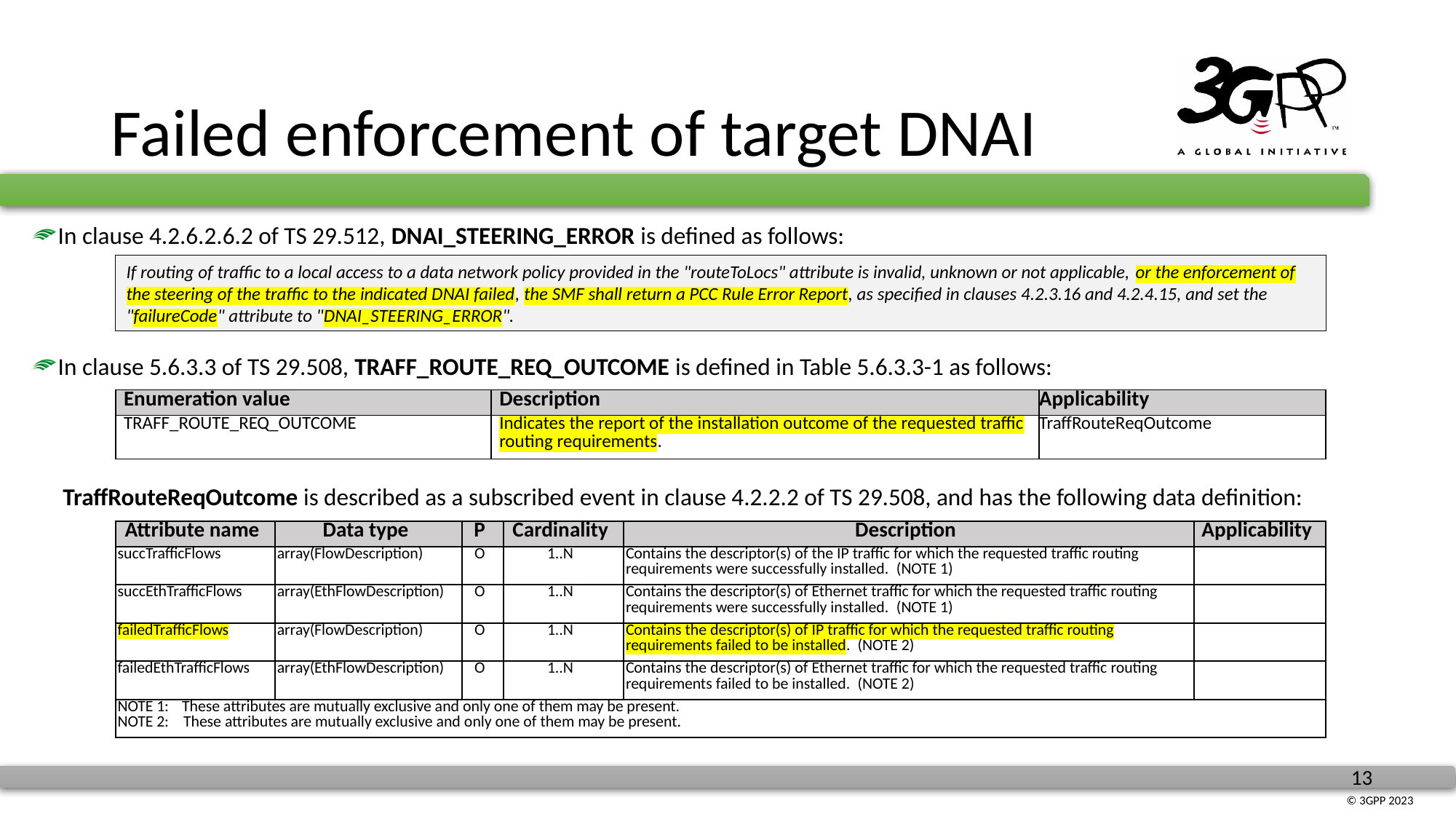

# Failed enforcement of target DNAI
In clause 4.2.6.2.6.2 of TS 29.512, DNAI_STEERING_ERROR is defined as follows:

In clause 5.6.3.3 of TS 29.508, TRAFF_ROUTE_REQ_OUTCOME is defined in Table 5.6.3.3-1 as follows:

TraffRouteReqOutcome is described as a subscribed event in clause 4.2.2.2 of TS 29.508, and has the following data definition:

If routing of traffic to a local access to a data network policy provided in the "routeToLocs" attribute is invalid, unknown or not applicable, or the enforcement of the steering of the traffic to the indicated DNAI failed, the SMF shall return a PCC Rule Error Report, as specified in clauses 4.2.3.16 and 4.2.4.15, and set the "failureCode" attribute to "DNAI_STEERING_ERROR".
| Enumeration value | Description | Applicability |
| --- | --- | --- |
| TRAFF\_ROUTE\_REQ\_OUTCOME | Indicates the report of the installation outcome of the requested traffic routing requirements. | TraffRouteReqOutcome |
| Attribute name | Data type | P | Cardinality | Description | Applicability |
| --- | --- | --- | --- | --- | --- |
| succTrafficFlows | array(FlowDescription) | O | 1..N | Contains the descriptor(s) of the IP traffic for which the requested traffic routing requirements were successfully installed.  (NOTE 1) |  |
| succEthTrafficFlows | array(EthFlowDescription) | O | 1..N | Contains the descriptor(s) of Ethernet traffic for which the requested traffic routing requirements were successfully installed.  (NOTE 1) |  |
| failedTrafficFlows | array(FlowDescription) | O | 1..N | Contains the descriptor(s) of IP traffic for which the requested traffic routing requirements failed to be installed.  (NOTE 2) |  |
| failedEthTrafficFlows | array(EthFlowDescription) | O | 1..N | Contains the descriptor(s) of Ethernet traffic for which the requested traffic routing requirements failed to be installed.  (NOTE 2) |  |
| NOTE 1: These attributes are mutually exclusive and only one of them may be present. NOTE 2: These attributes are mutually exclusive and only one of them may be present. |  |  |  |  |  |